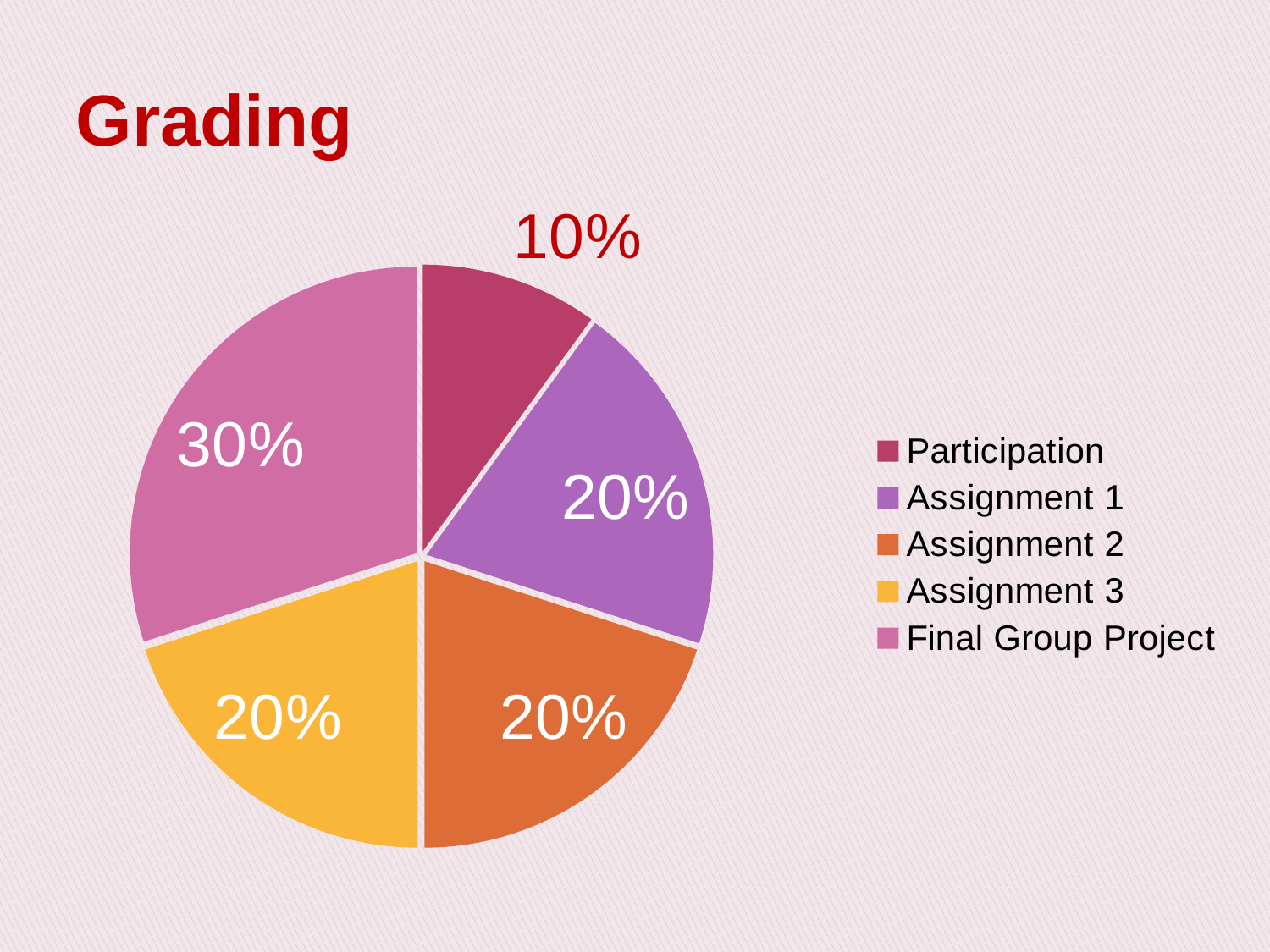

# Grading

### Chart

| Category | Grade |
|---|---|
| Participation | 0.1 |
| Assignment 1 | 0.2 |
| Assignment 2 | 0.2 |
| Assignment 3 | 0.2 |
| Final Group Project | 0.3000000000000003 |